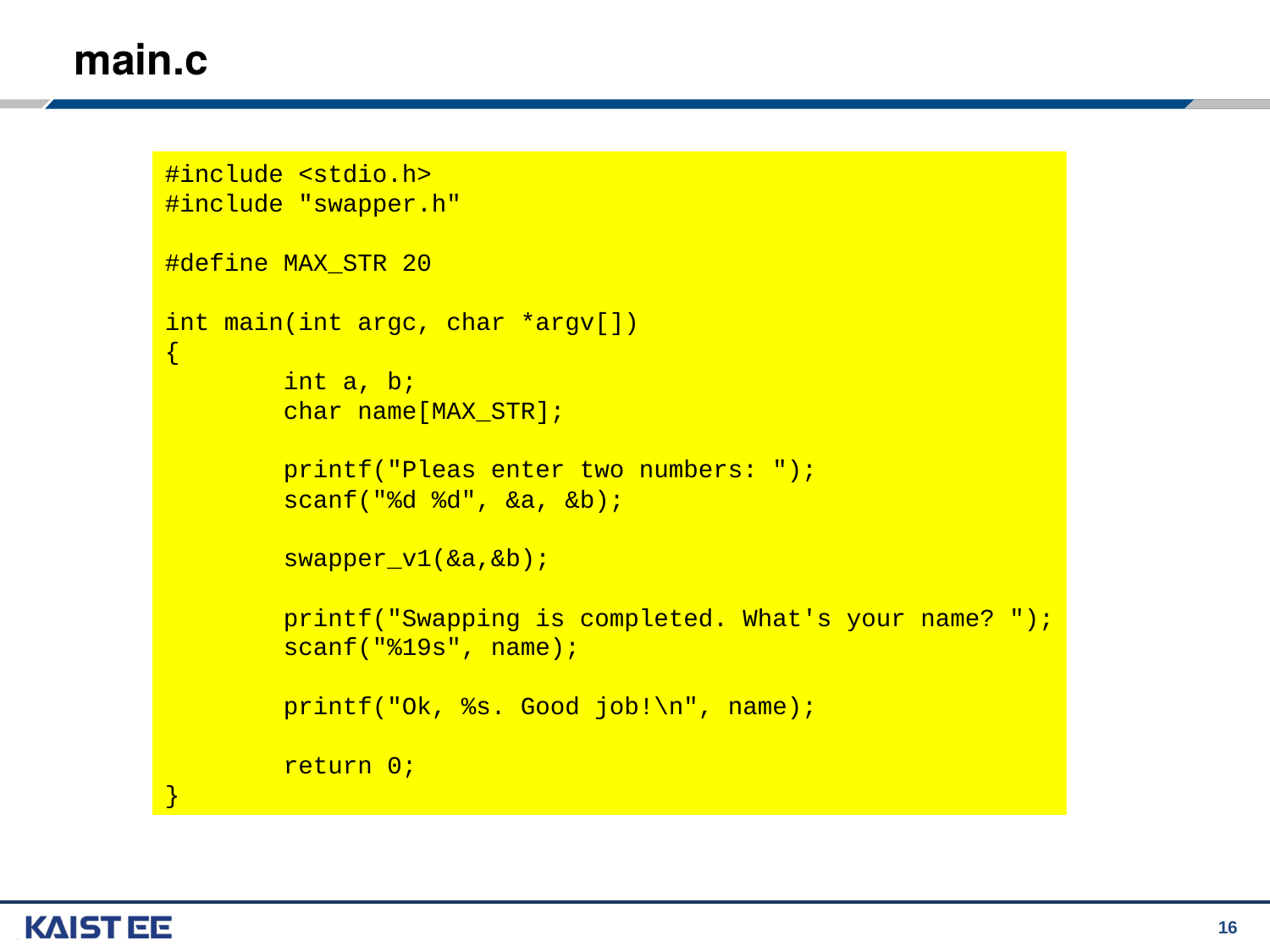

# main.c
#include <stdio.h>
#include "swapper.h"
#define MAX_STR 20
int main(int argc, char *argv[])
{
        int a, b;
        char name[MAX_STR];
        printf("Pleas enter two numbers: ");
        scanf("%d %d", &a, &b);
        swapper_v1(&a,&b);
        printf("Swapping is completed. What's your name? ");
        scanf("%19s", name);
        printf("Ok, %s. Good job!\n", name);
        return 0;
}